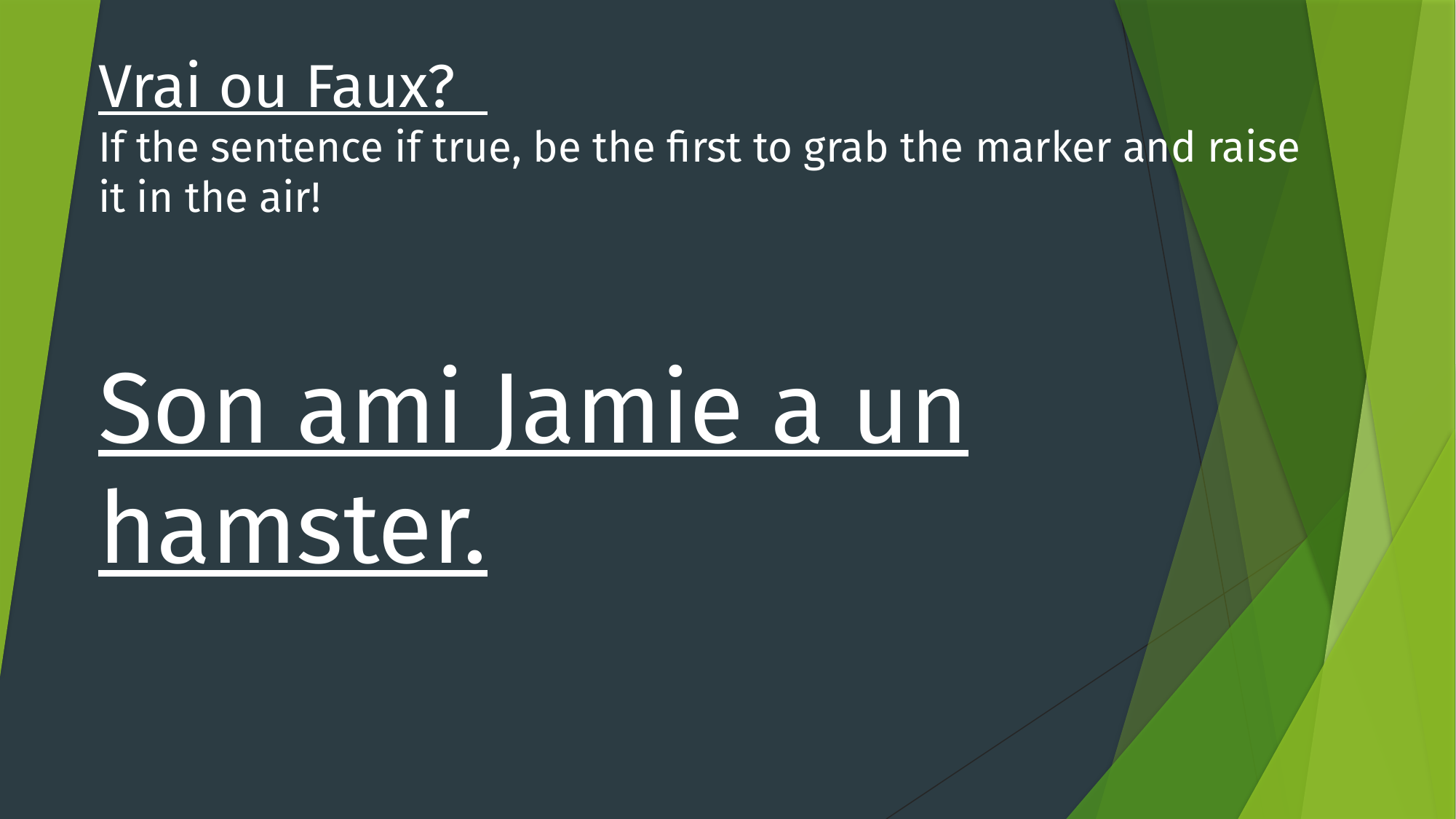

Vrai ou Faux?
If the sentence if true, be the first to grab the marker and raise it in the air!
Son ami Jamie a un hamster.